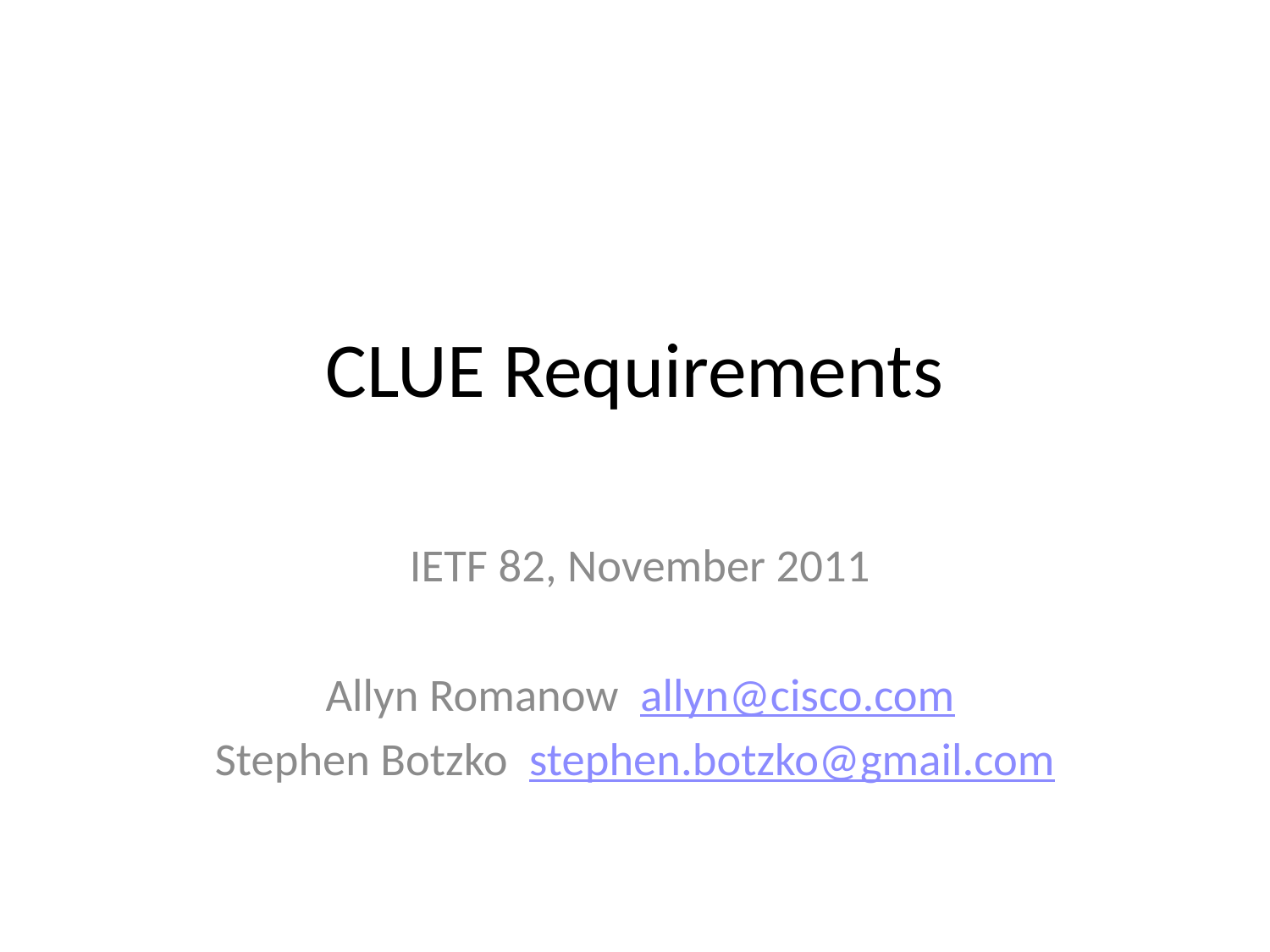

# CLUE Requirements
IETF 82, November 2011

Allyn Romanow  allyn@cisco.com
Stephen Botzko  stephen.botzko@gmail.com